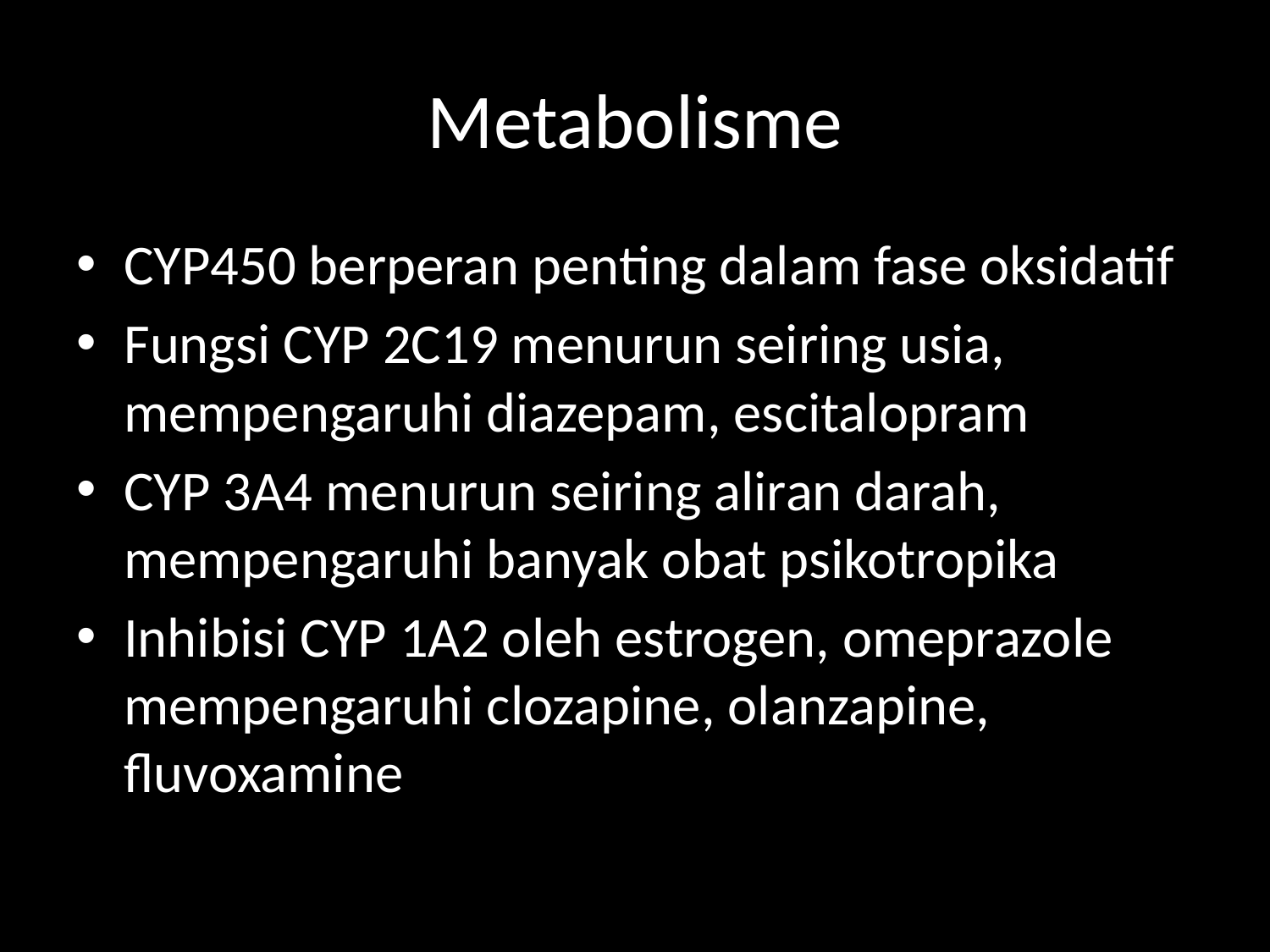

# Metabolisme
CYP450 berperan penting dalam fase oksidatif
Fungsi CYP 2C19 menurun seiring usia, mempengaruhi diazepam, escitalopram
CYP 3A4 menurun seiring aliran darah, mempengaruhi banyak obat psikotropika
Inhibisi CYP 1A2 oleh estrogen, omeprazole mempengaruhi clozapine, olanzapine, fluvoxamine